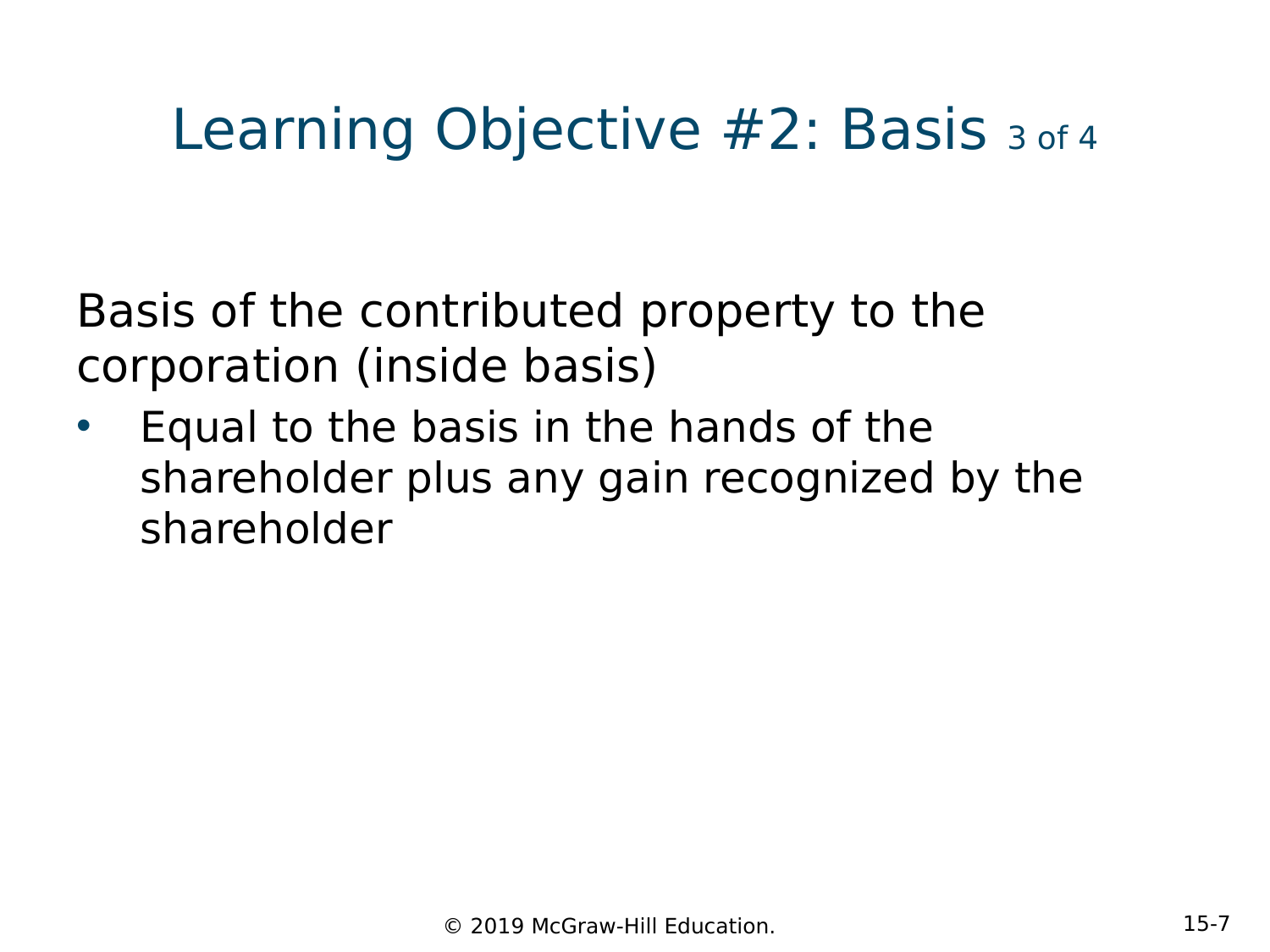

# Learning Objective #2: Basis 3 of 4
Basis of the contributed property to the corporation (inside basis)
Equal to the basis in the hands of the shareholder plus any gain recognized by the shareholder